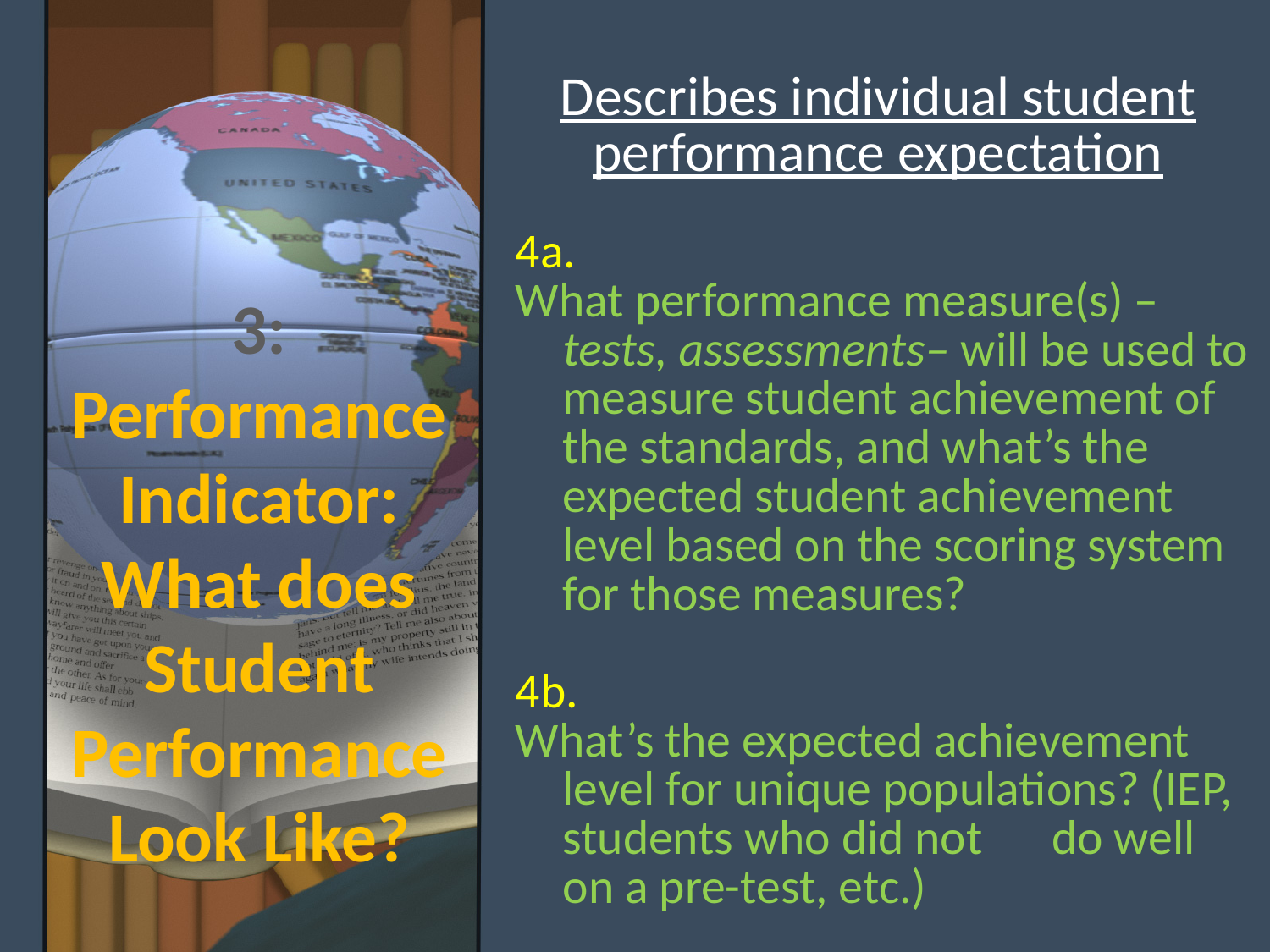

Describes individual student
performance expectation

4a.
What performance measure(s) –tests, assessments– will be used to measure student achievement of the standards, and what’s the expected student achievement level based on the scoring system for those measures?

4b.
What’s the expected achievement level for unique populations? (IEP, students who did not 	do well on a pre-test, etc.)

3: Performance Indicator: What does Student Performance Look Like?